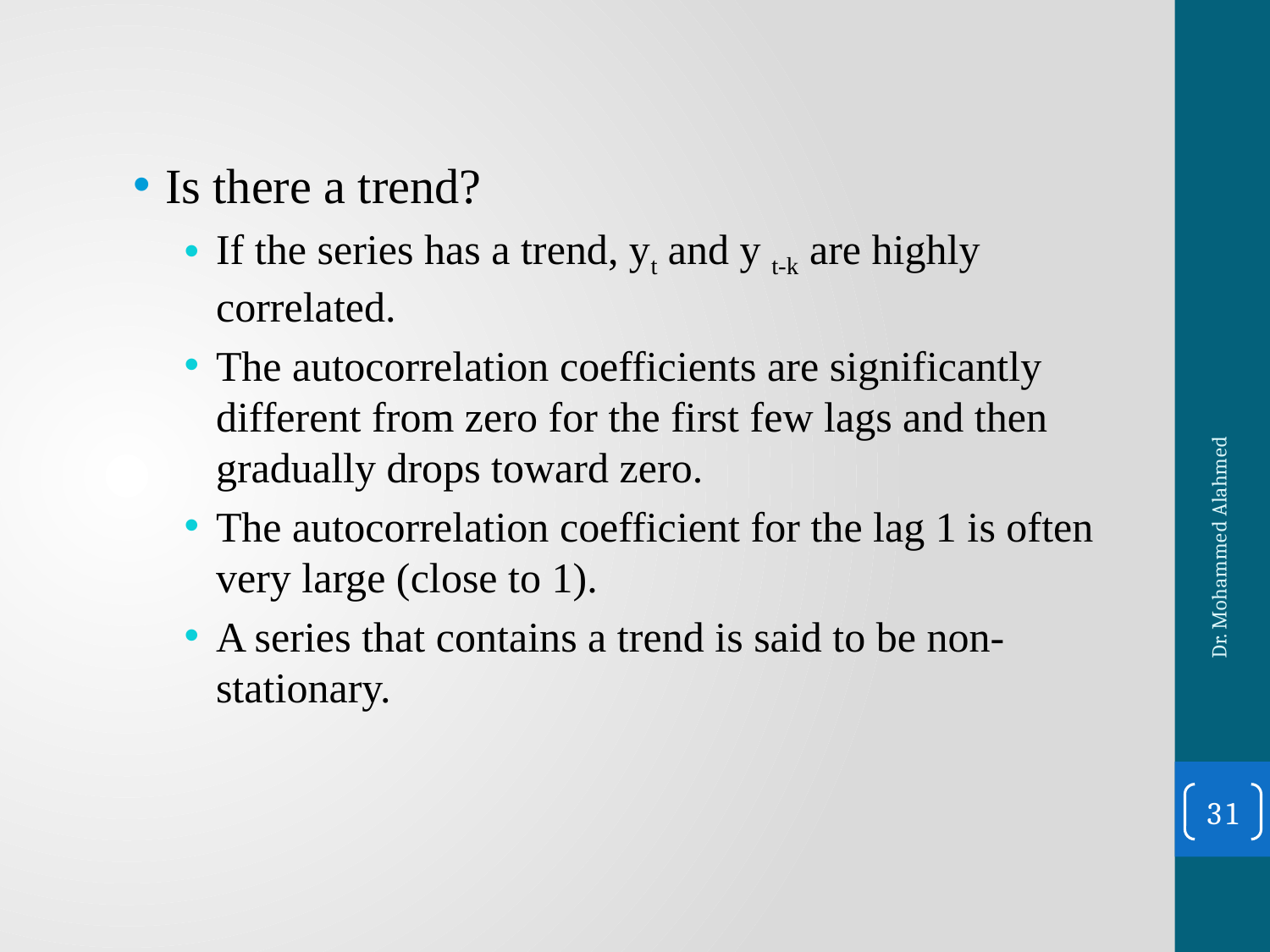

Is there a trend?
If the series has a trend, yt and y t-k are highly correlated.
The autocorrelation coefficients are significantly different from zero for the first few lags and then gradually drops toward zero.
The autocorrelation coefficient for the lag 1 is often very large (close to 1).
A series that contains a trend is said to be non-stationary.
Dr. Mohammed Alahmed
31